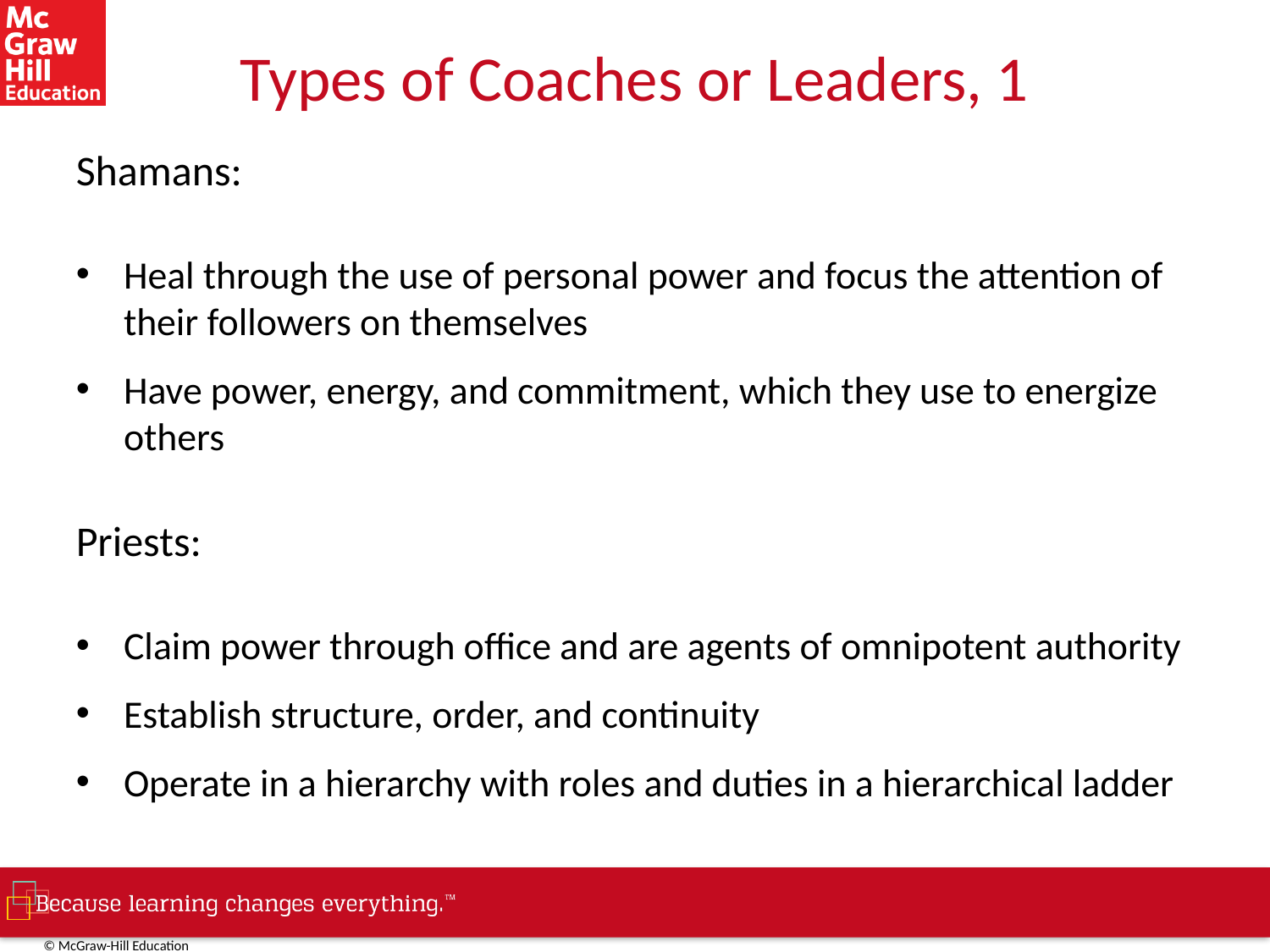

# Types of Coaches or Leaders, 1
Shamans:

Heal through the use of personal power and focus the attention of their followers on themselves
Have power, energy, and commitment, which they use to energize others

Priests:

Claim power through office and are agents of omnipotent authority
Establish structure, order, and continuity
Operate in a hierarchy with roles and duties in a hierarchical ladder